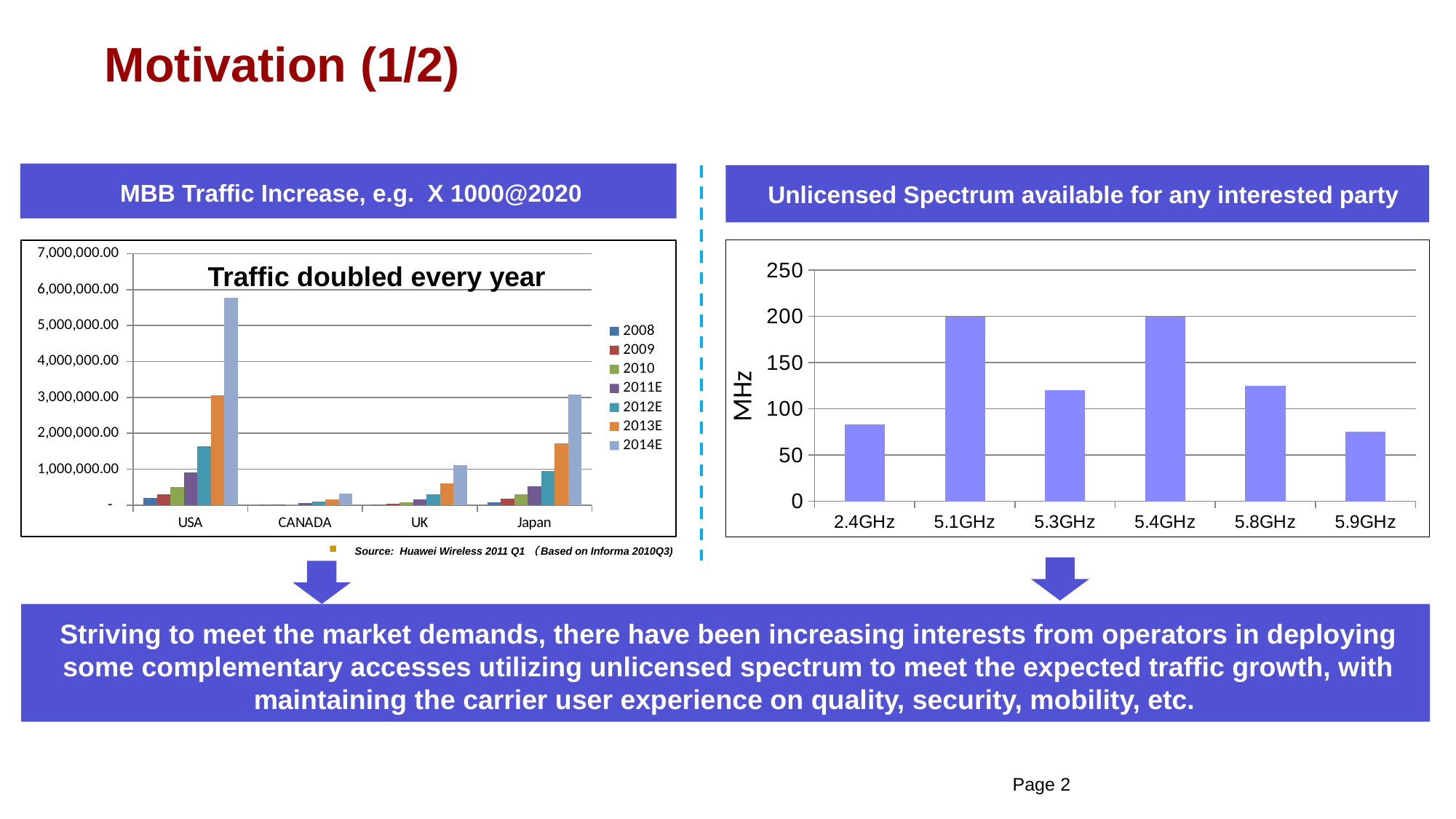

# Motivation (1/2)

MBB Traffic Increase, e.g.  X 1000@2020
 Unlicensed Spectrum available for any interested party

### Chart

| Category | 2008 | 2009 | 2010 | 2011E | 2012E | 2013E | 2014E |
|---|---|---|---|---|---|---|---|
| USA | 197983.6499152912 | 309152.9541459419 | 511338.58827489085 | 901886.8612171524 | 1647995.44439262 | 3058654.301069015 | 5765737.02558459 |
| CANADA | 8262.773810031853 | 15163.68518725201 | 27151.264221036916 | 48528.38372028715 | 89834.82307344237 | 169178.3093498891 | 320449.0659359507 |
| UK | 22254.57333499629 | 43798.63493059359 | 82032.60733932334 | 156788.90116968149 | 307913.7600388556 | 597595.1627076848 | 1118253.5961615308 |
| Japan | 81540.04314197312 | 170560.92267462128 | 306961.0880002996 | 531203.1612723772 | 943158.8662211627 | 1718412.26776198 | 3084485.8931083535 |
Traffic doubled every year

### Chart

| Category |  |
|---|---|
| 2.4GHz | 83.5 |
| 5.1GHz | 200.0 |
| 5.3GHz | 120.0 |
| 5.4GHz | 200.0 |
| 5.8GHz | 125.0 |
| 5.9GHz | 75.0 |
MHz
Source:  Huawei Wireless 2011 Q1（Based on Informa 2010Q3)

Striving to meet the market demands, there have been increasing interests from operators in deploying some complementary accesses utilizing unlicensed spectrum to meet the expected traffic growth, with maintaining the carrier user experience on quality, security, mobility, etc.